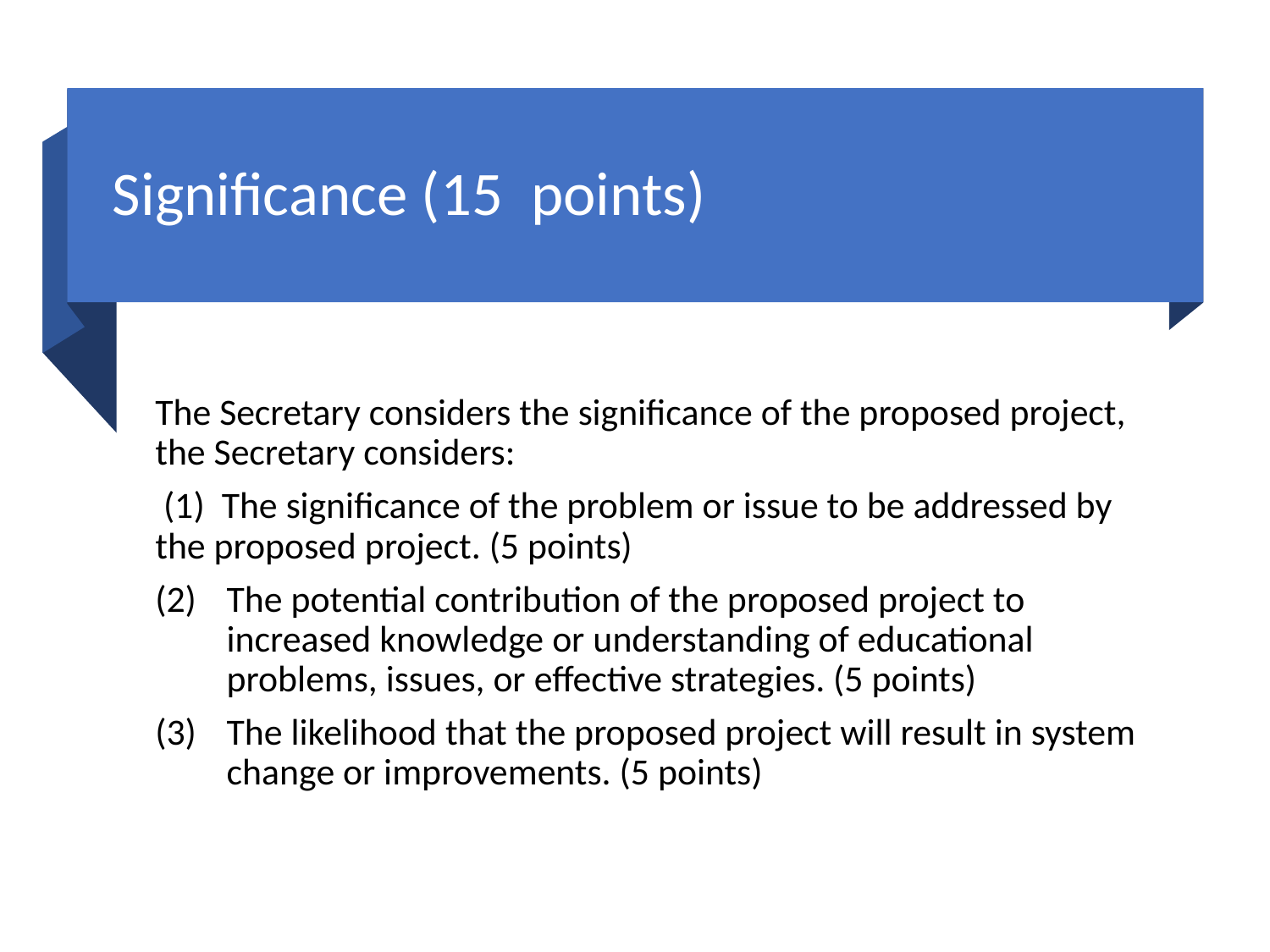

# Significance (15  points)

The Secretary considers the significance of the proposed project, the Secretary considers:
 (1)  The significance of the problem or issue to be addressed by the proposed project. (5 points)
The potential contribution of the proposed project to increased knowledge or understanding of educational problems, issues, or effective strategies. (5 points)
The likelihood that the proposed project will result in system change or improvements. (5 points)